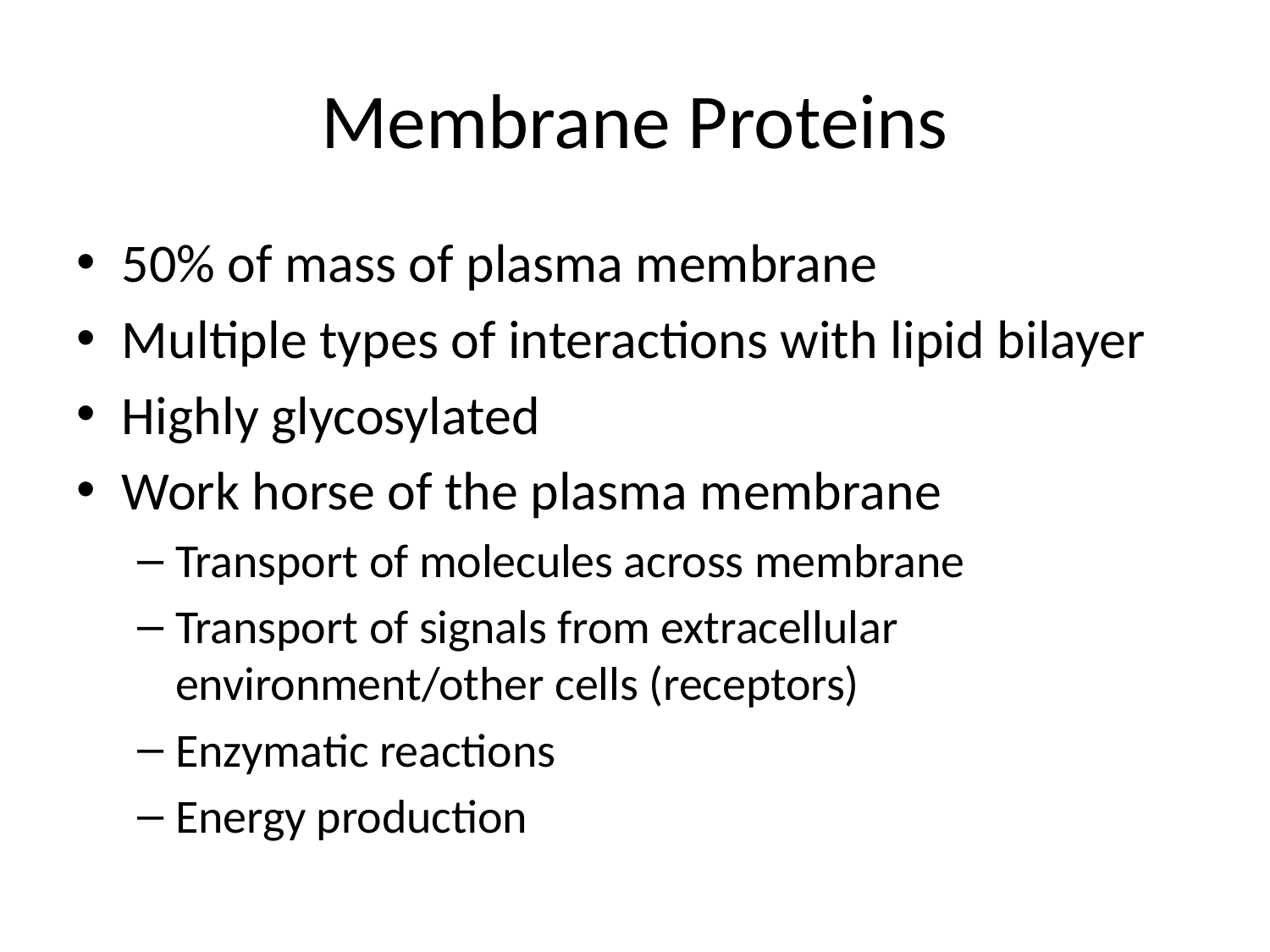

# Membrane Proteins
50% of mass of plasma membrane
Multiple types of interactions with lipid bilayer
Highly glycosylated
Work horse of the plasma membrane
Transport of molecules across membrane
Transport of signals from extracellular environment/other cells (receptors)
Enzymatic reactions
Energy production